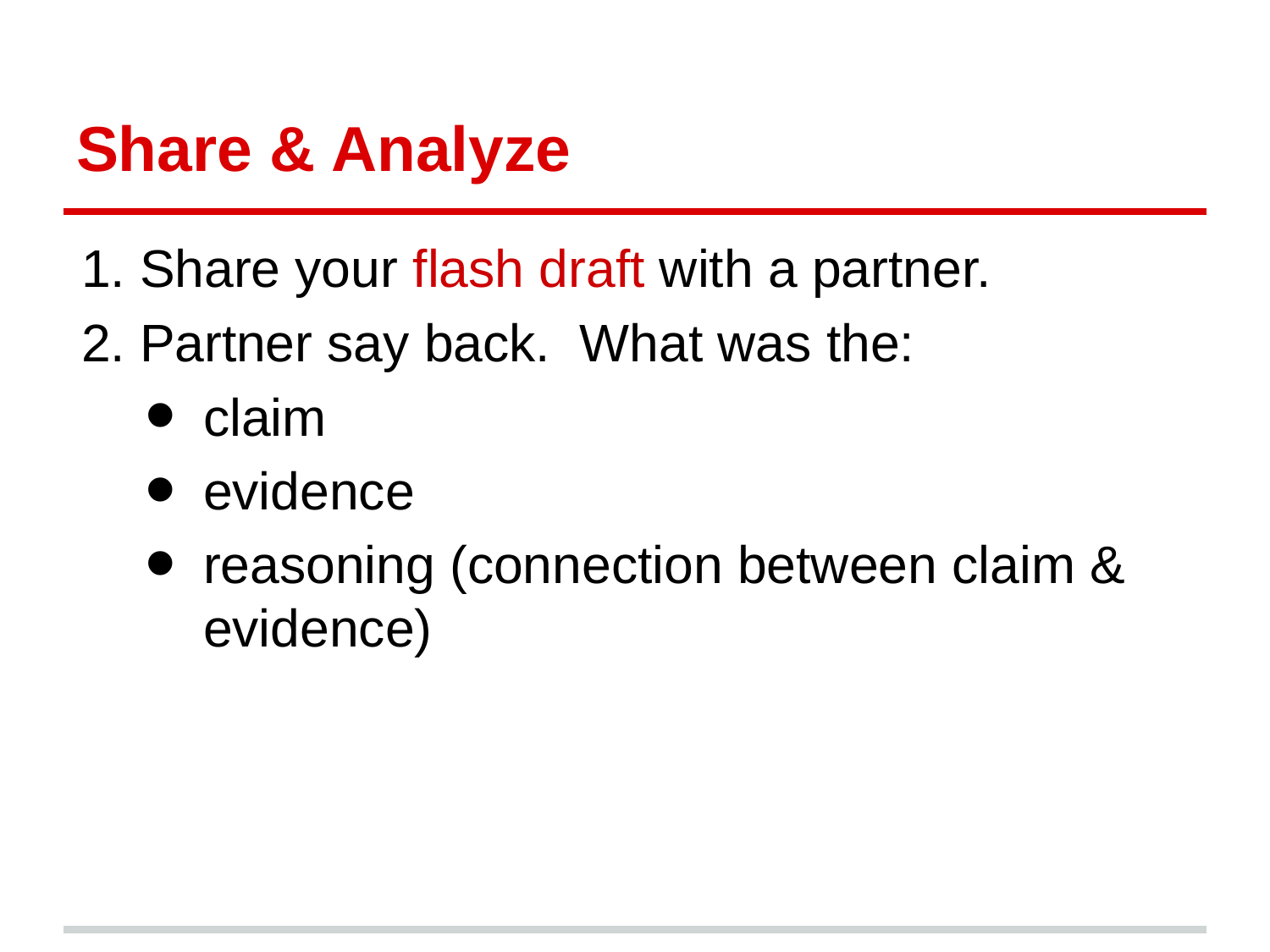

# Share & Analyze
Share your flash draft with a partner.
Partner say back.  What was the:
claim
evidence
reasoning (connection between claim & evidence)